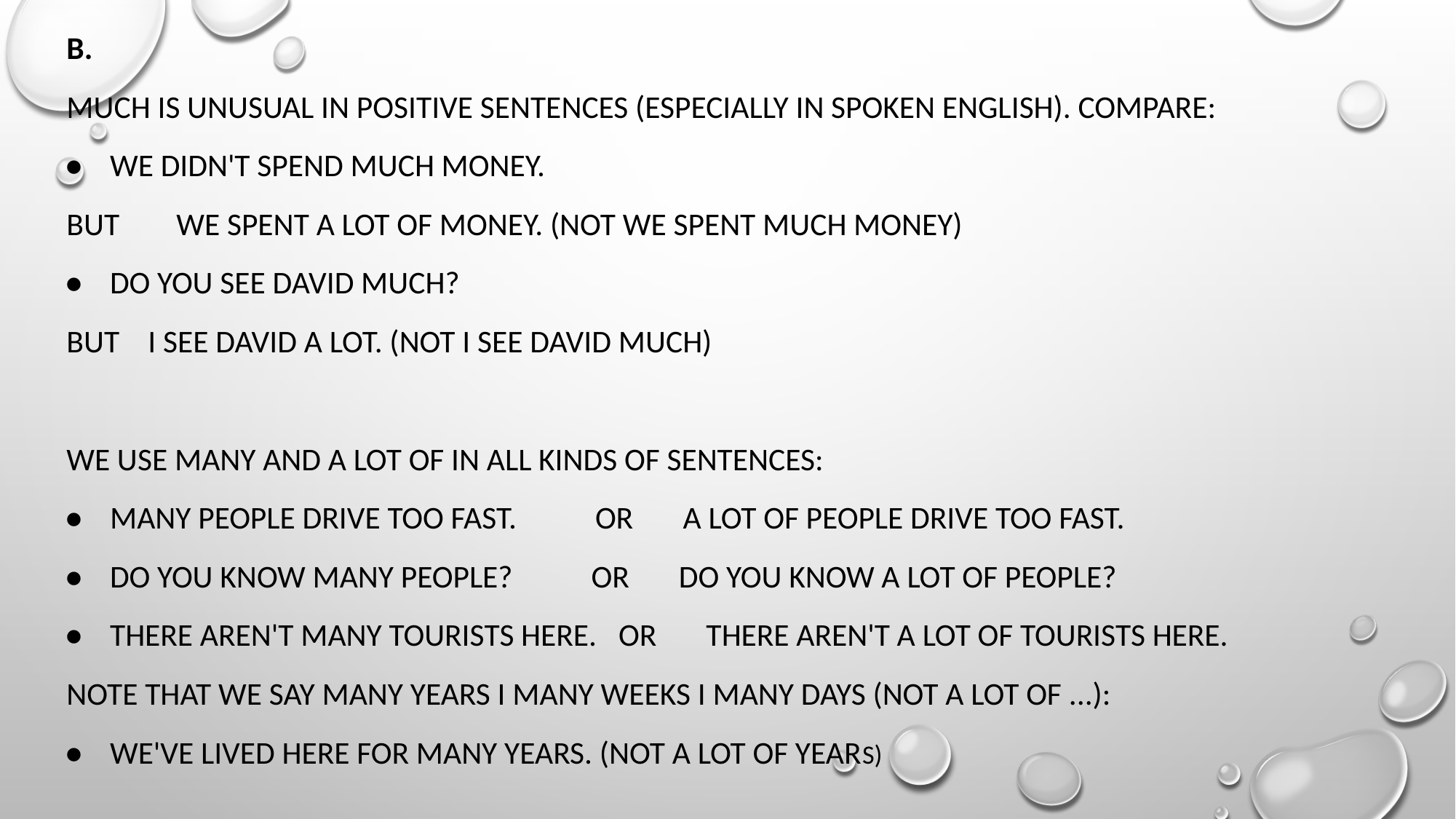

B.
Much is unusual in positive sentences (especially in spoken English). Compare:
⦁    We didn't spend much money.
but        We spent a lot of money. (not We spent much money)
⦁    Do you see David much?
but    I see David a lot. (not I see David much)

We use many and a lot of in all kinds of sentences:
⦁    Many people drive too fast.           or       A lot of people drive too fast.
⦁    Do you know many people?           or       Do you know a lot of people?
⦁    There aren't many tourists here.   or       There aren't a lot of tourists here.
Note that we say many years I many weeks I many days (not a lot of ...):
⦁    We've lived here for many years. (not a lot of years)

#